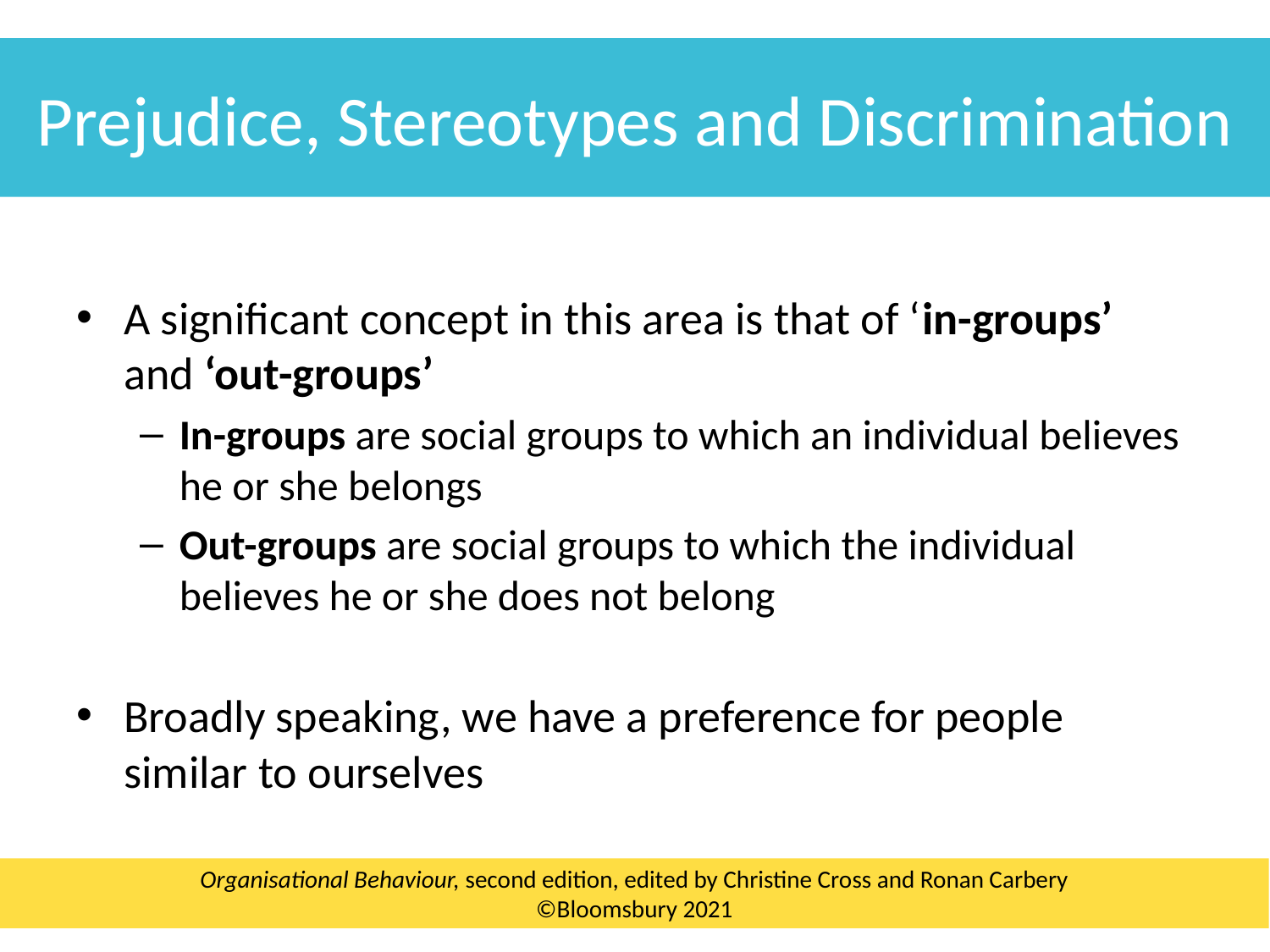

Prejudice, Stereotypes and Discrimination

A significant concept in this area is that of ‘in-groups’ and ‘out-groups’
In-groups are social groups to which an individual believes he or she belongs
Out-groups are social groups to which the individual believes he or she does not belong

Broadly speaking, we have a preference for people similar to ourselves